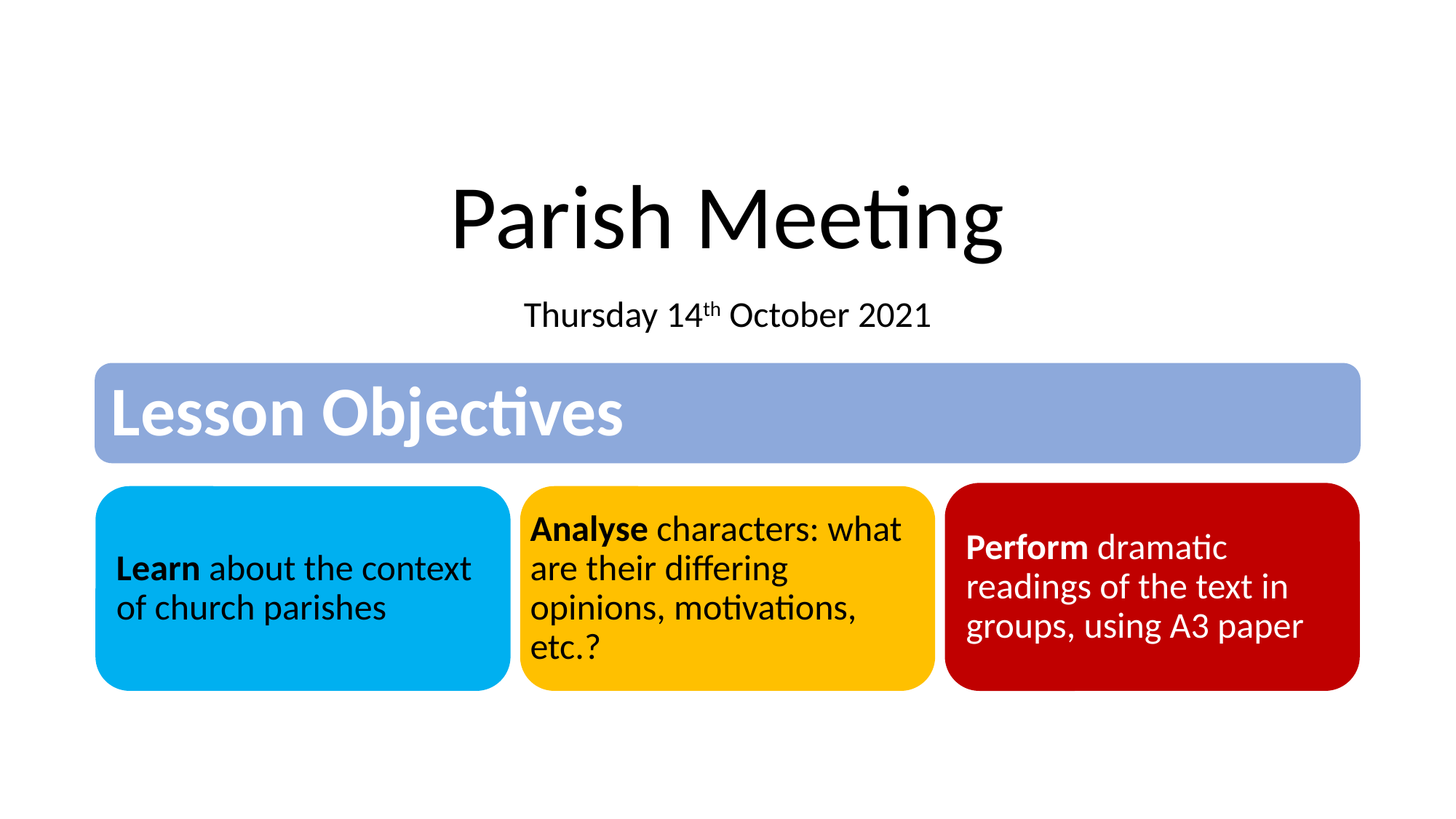

# Parish Meeting
Thursday 14th October 2021
Lesson Objectives
Perform dramatic readings of the text in groups, using A3 paper
Learn about the context of church parishes
Analyse characters: what are their differing opinions, motivations, etc.?